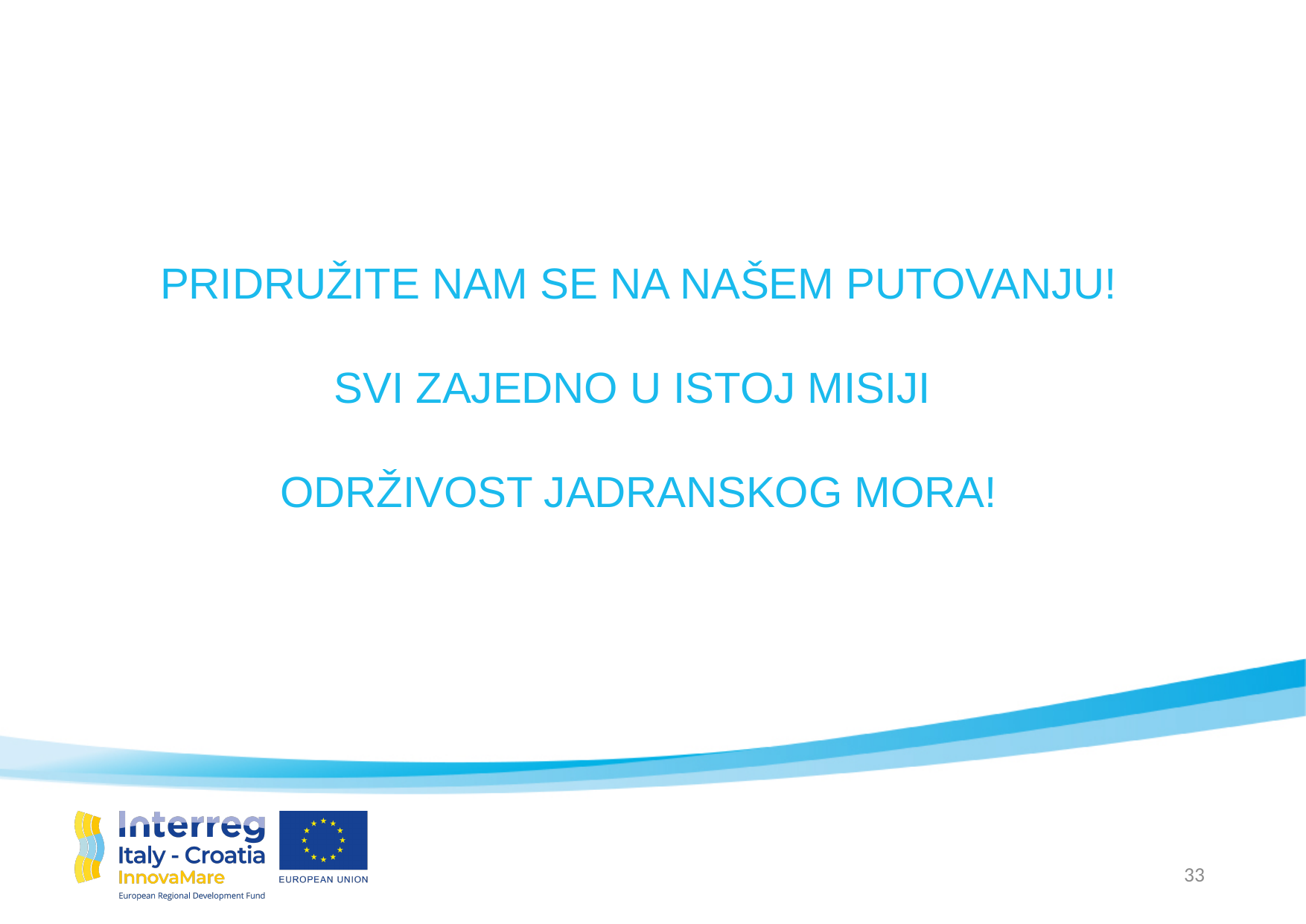

PRIDRUŽITE NAM SE NA NAŠEM PUTOVANJU!

SVI ZAJEDNO U ISTOJ MISIJI

ODRŽIVOST JADRANSKOG MORA!
33